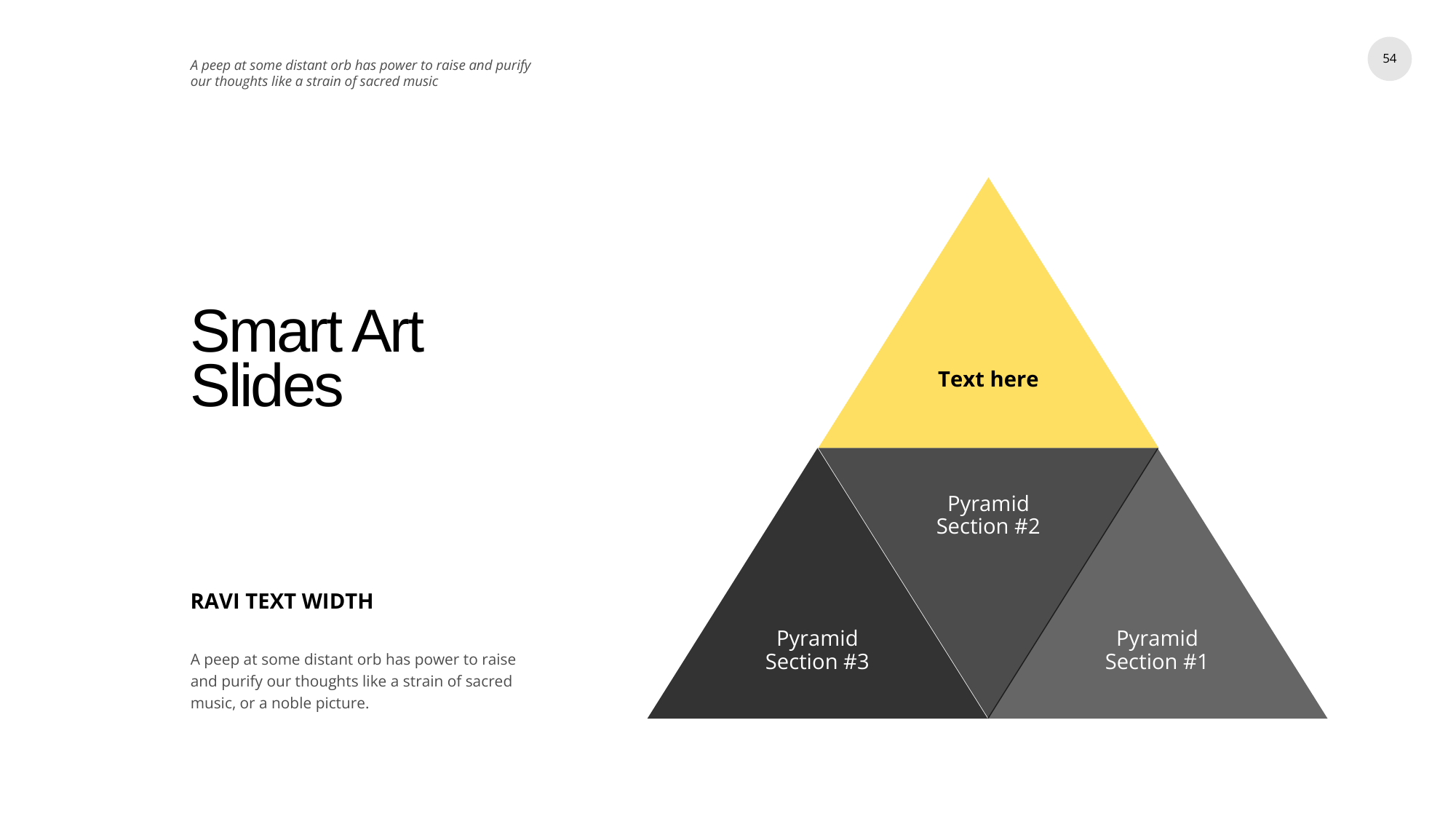

54
A peep at some distant orb has power to raise and purify our thoughts like a strain of sacred music
Text here
Pyramid Section #3
Pyramid Section #2
Pyramid Section #1
# Smart Art Slides
RAVI TEXT WIDTH
A peep at some distant orb has power to raise and purify our thoughts like a strain of sacred music, or a noble picture.